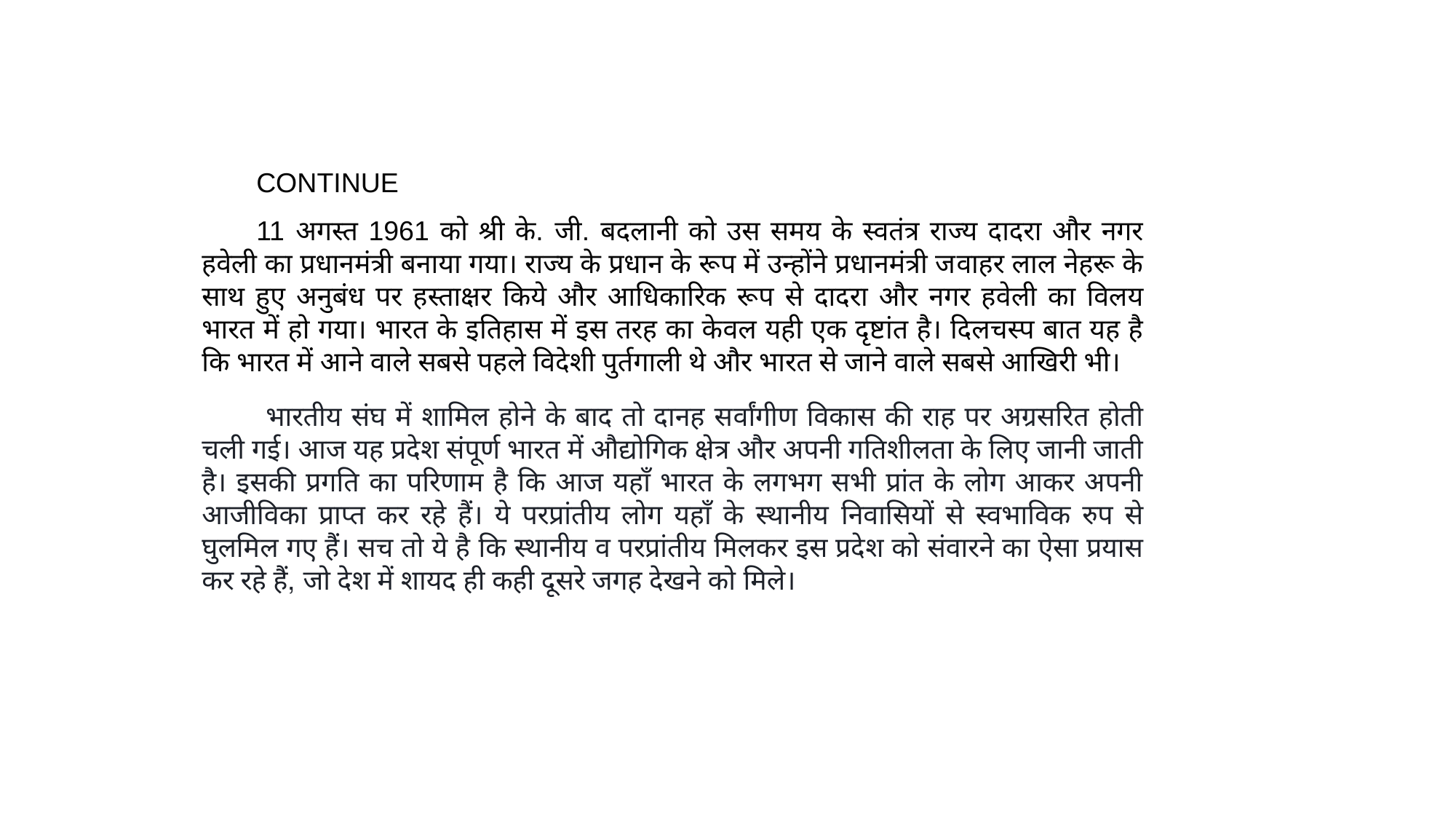

CONTINUE
11 अगस्त 1961 को श्री के. जी. बदलानी को उस समय के स्वतंत्र राज्य दादरा और नगर हवेली का प्रधानमंत्री बनाया गया। राज्य के प्रधान के रूप में उन्होंने प्रधानमंत्री जवाहर लाल नेहरू के साथ हुए अनुबंध पर हस्ताक्षर किये और आधिकारिक रूप से दादरा और नगर हवेली का विलय भारत में हो गया। भारत के इतिहास में इस तरह का केवल यही एक दृष्टांत है। दिलचस्प बात यह है कि भारत में आने वाले सबसे पहले विदेशी पुर्तगाली थे और भारत से जाने वाले सबसे आखिरी भी।
 भारतीय संघ में शामिल होने के बाद तो दानह सर्वांगीण विकास की राह पर अग्रसरित होती चली गई। आज यह प्रदेश संपूर्ण भारत में औद्योगिक क्षेत्र और अपनी गतिशीलता के लिए जानी जाती है। इसकी प्रगति का परिणाम है कि आज यहाँ भारत के लगभग सभी प्रांत के लोग आकर अपनी आजीविका प्राप्त कर रहे हैं। ये परप्रांतीय लोग यहाँ के स्थानीय निवासियों से स्वभाविक रुप से घुलमिल गए हैं। सच तो ये है कि स्थानीय व परप्रांतीय मिलकर इस प्रदेश को संवारने का ऐसा प्रयास कर रहे हैं, जो देश में शायद ही कही दूसरे जगह देखने को मिले।